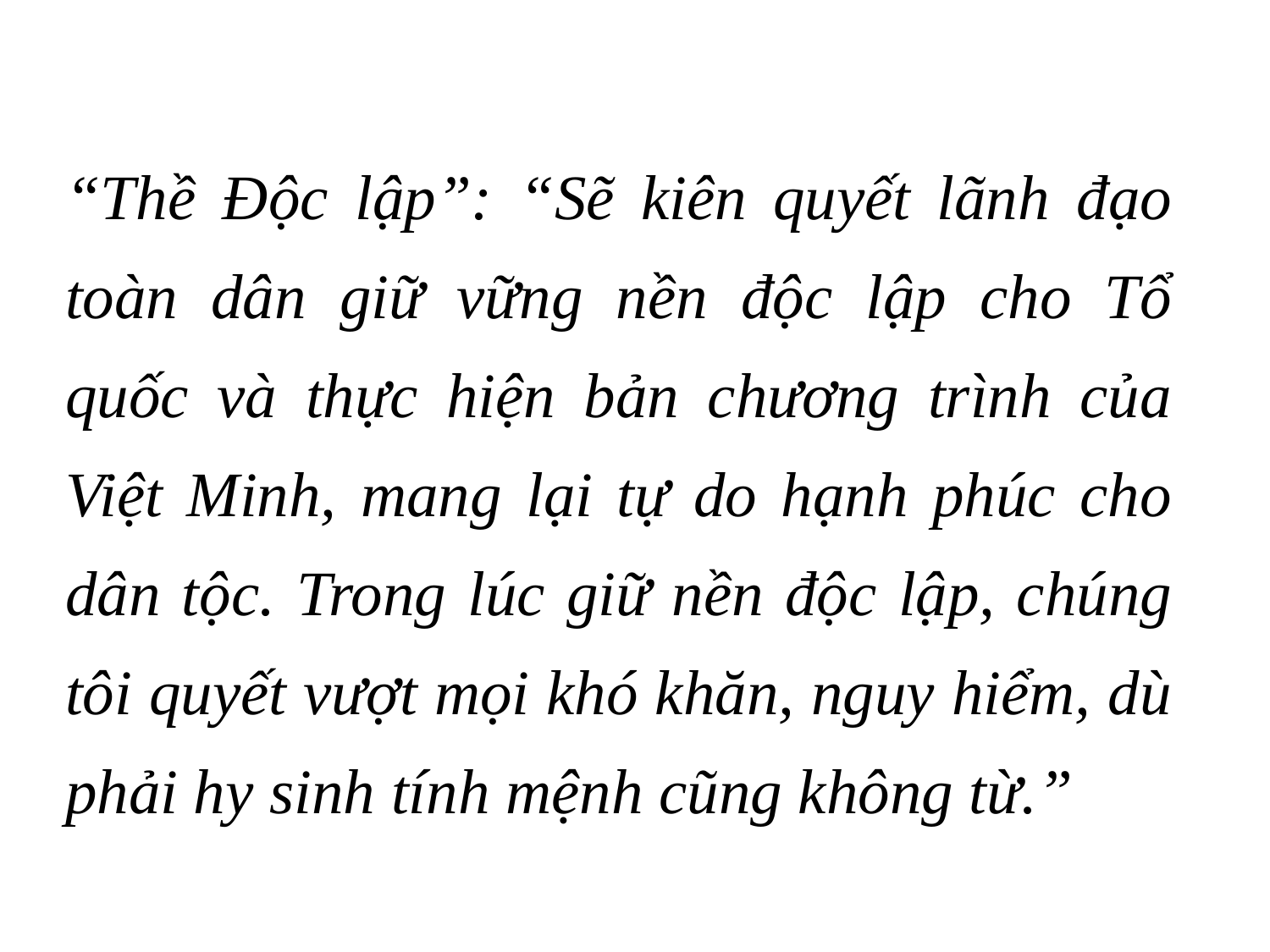

“Thề Độc lập”: “Sẽ kiên quyết lãnh đạo toàn dân giữ vững nền độc lập cho Tổ quốc và thực hiện bản chương trình của Việt Minh, mang lại tự do hạnh phúc cho dân tộc. Trong lúc giữ nền độc lập, chúng tôi quyết vượt mọi khó khăn, nguy hiểm, dù phải hy sinh tính mệnh cũng không từ.”